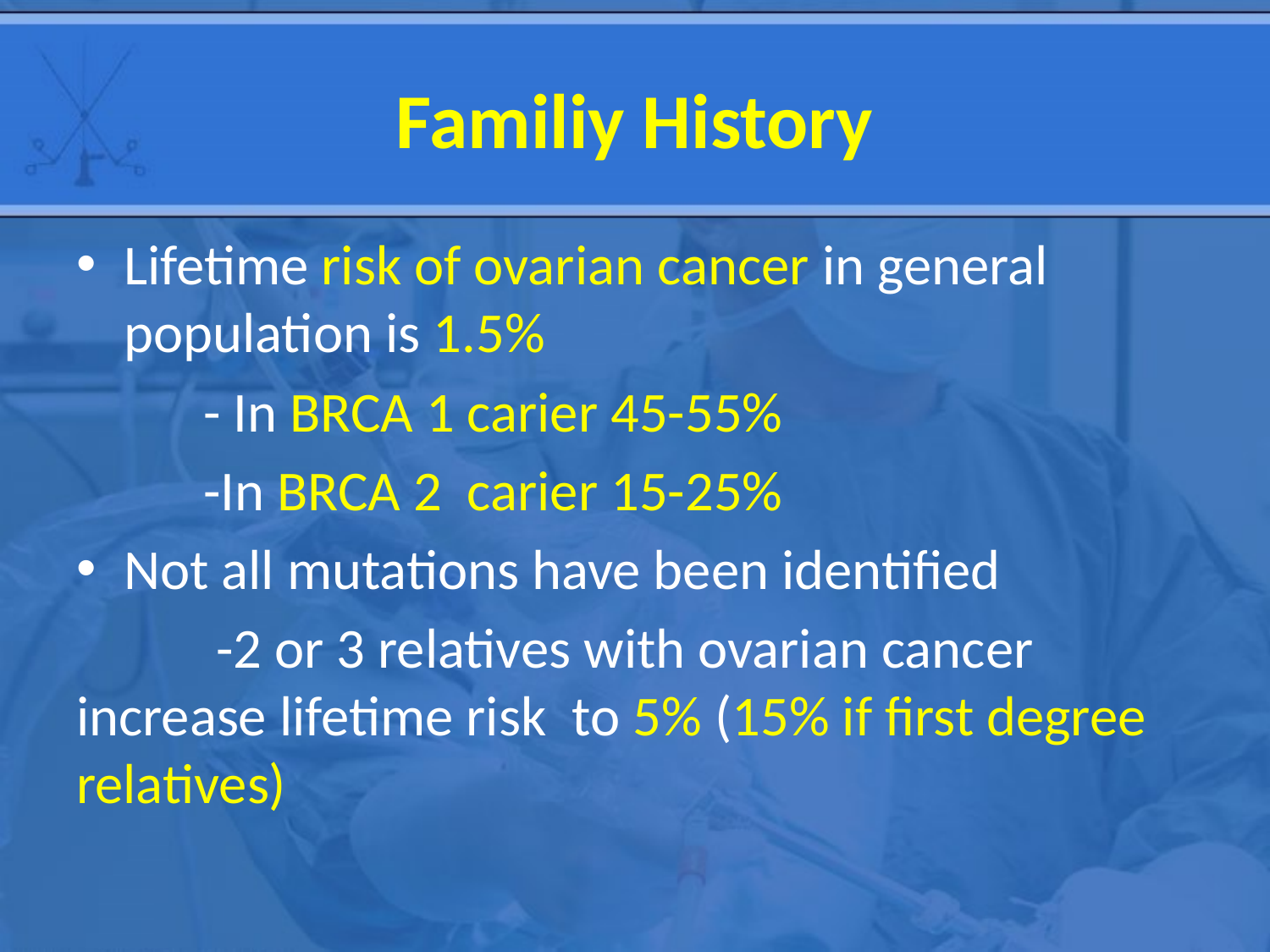

# Familiy History
Lifetime risk of ovarian cancer in general population is 1.5%
          - In BRCA 1 carier 45-55%
          -In BRCA 2  carier 15-25%
Not all mutations have been identified
           -2 or 3 relatives with ovarian cancer increase lifetime risk  to 5% (15% if first degree relatives)